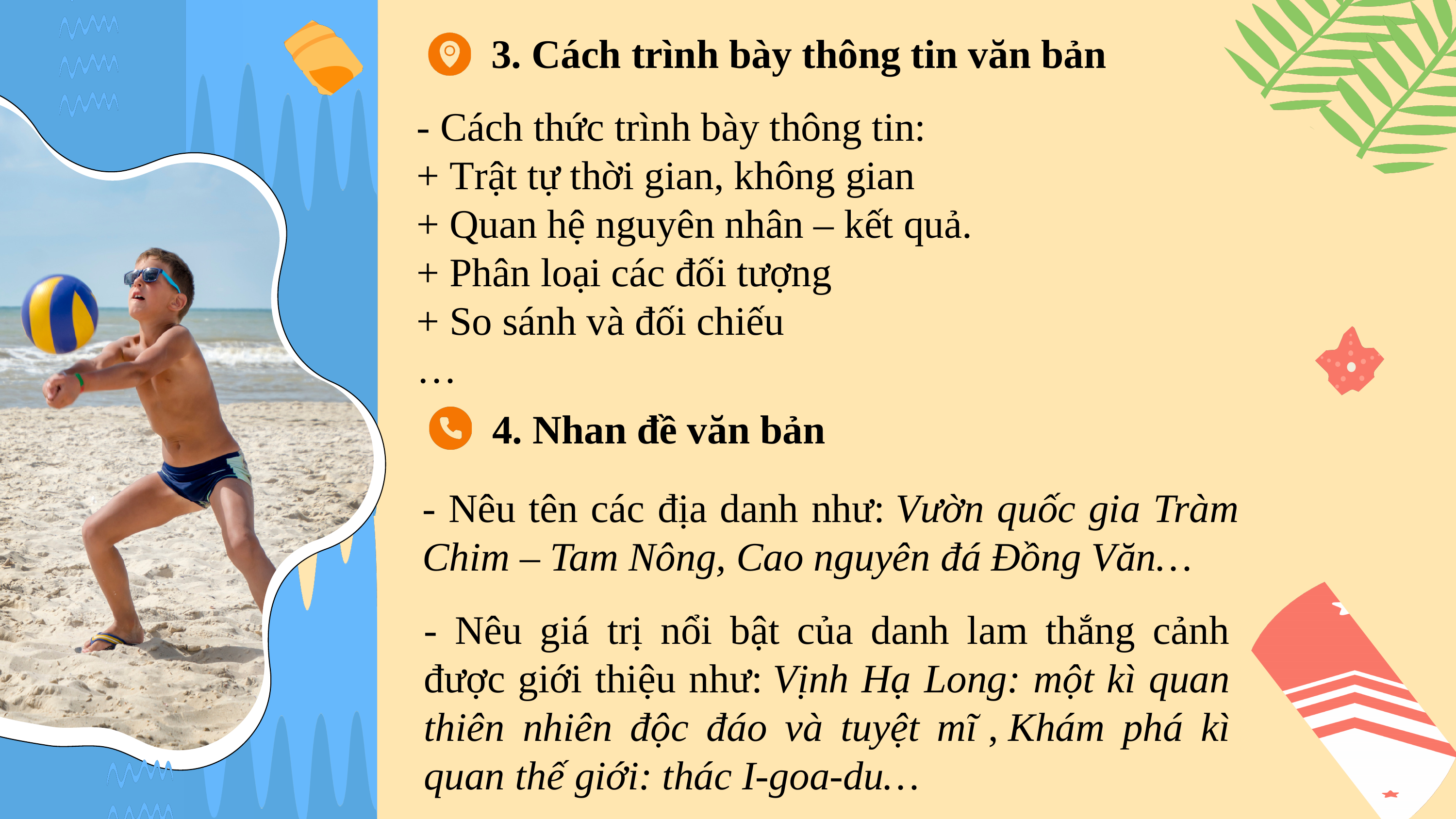

3. Cách trình bày thông tin văn bản

- Cách thức trình bày thông tin:
+ Trật tự thời gian, không gian
+ Quan hệ nguyên nhân – kết quả.
+ Phân loại các đối tượng
+ So sánh và đối chiếu
…

4. Nhan đề văn bản

- Nêu tên các địa danh như: Vườn quốc gia Tràm Chim – Tam Nông, Cao nguyên đá Đồng Văn…

- Nêu giá trị nổi bật của danh lam thắng cảnh được giới thiệu như: Vịnh Hạ Long: một kì quan thiên nhiên độc đáo và tuyệt mĩ , Khám phá kì quan thế giới: thác I-goa-du…